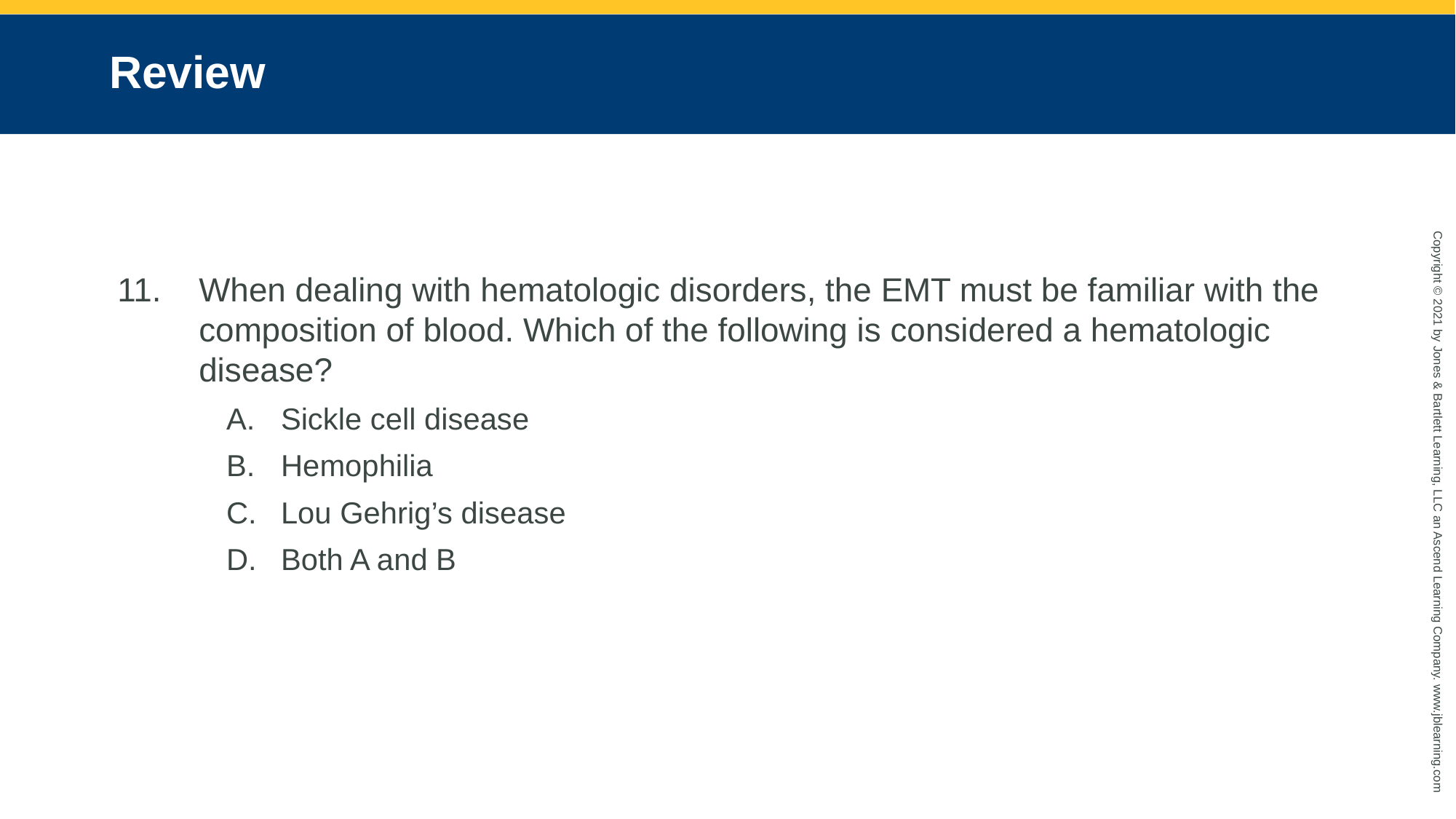

# Review
When dealing with hematologic disorders, the EMT must be familiar with the composition of blood. Which of the following is considered a hematologic disease?
Sickle cell disease
Hemophilia
Lou Gehrig’s disease
Both A and B